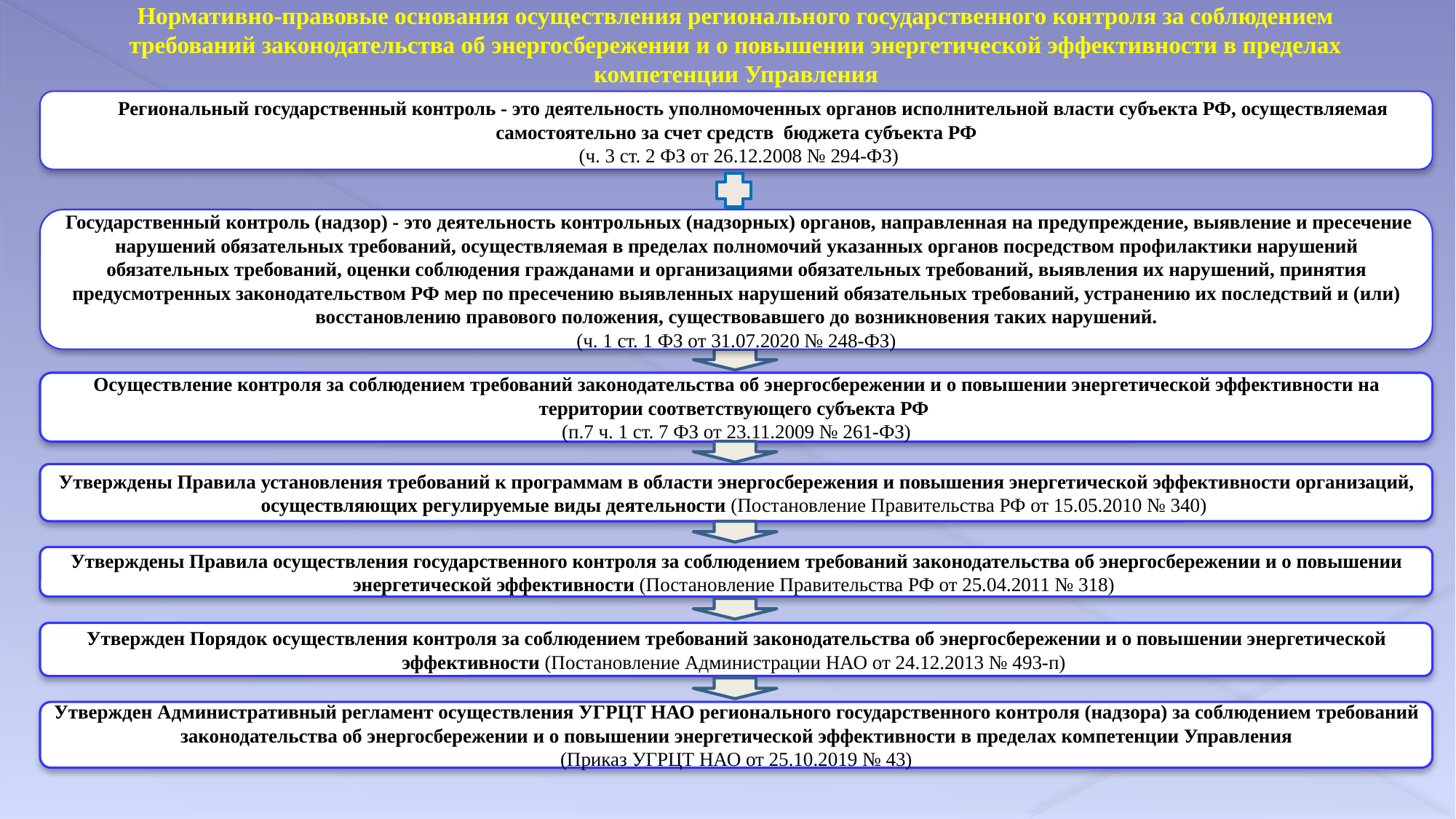

Нормативно-правовые основания осуществления регионального государственного контроля за соблюдением требований законодательства об энергосбережении и о повышении энергетической эффективности в пределах компетенции Управления
       Региональный государственный контроль - это деятельность уполномоченных органов исполнительной власти субъекта РФ, осуществляемая самостоятельно за счет средств  бюджета субъекта РФ
 (ч. 3 ст. 2 ФЗ от 26.12.2008 № 294-ФЗ)

 Государственный контроль (надзор) - это деятельность контрольных (надзорных) органов, направленная на предупреждение, выявление и пресечение нарушений обязательных требований, осуществляемая в пределах полномочий указанных органов посредством профилактики нарушений обязательных требований, оценки соблюдения гражданами и организациями обязательных требований, выявления их нарушений, принятия предусмотренных законодательством РФ мер по пресечению выявленных нарушений обязательных требований, устранению их последствий и (или) восстановлению правового положения, существовавшего до возникновения таких нарушений.
(ч. 1 ст. 1 ФЗ от 31.07.2020 № 248-ФЗ)

Осуществление контроля за соблюдением требований законодательства об энергосбережении и о повышении энергетической эффективности на территории соответствующего субъекта РФ
(п.7 ч. 1 ст. 7 ФЗ от 23.11.2009 № 261-ФЗ)

Утверждены Правила установления требований к программам в области энергосбережения и повышения энергетической эффективности организаций, осуществляющих регулируемые виды деятельности (Постановление Правительства РФ от 15.05.2010 № 340)

Утверждены Правила осуществления государственного контроля за соблюдением требований законодательства об энергосбережении и о повышении энергетической эффективности (Постановление Правительства РФ от 25.04.2011 № 318)

Утвержден Порядок осуществления контроля за соблюдением требований законодательства об энергосбережении и о повышении энергетической эффективности (Постановление Администрации НАО от 24.12.2013 № 493-п)

Утвержден Административный регламент осуществления УГРЦТ НАО регионального государственного контроля (надзора) за соблюдением требований законодательства об энергосбережении и о повышении энергетической эффективности в пределах компетенции Управления
(Приказ УГРЦТ НАО от 25.10.2019 № 43)